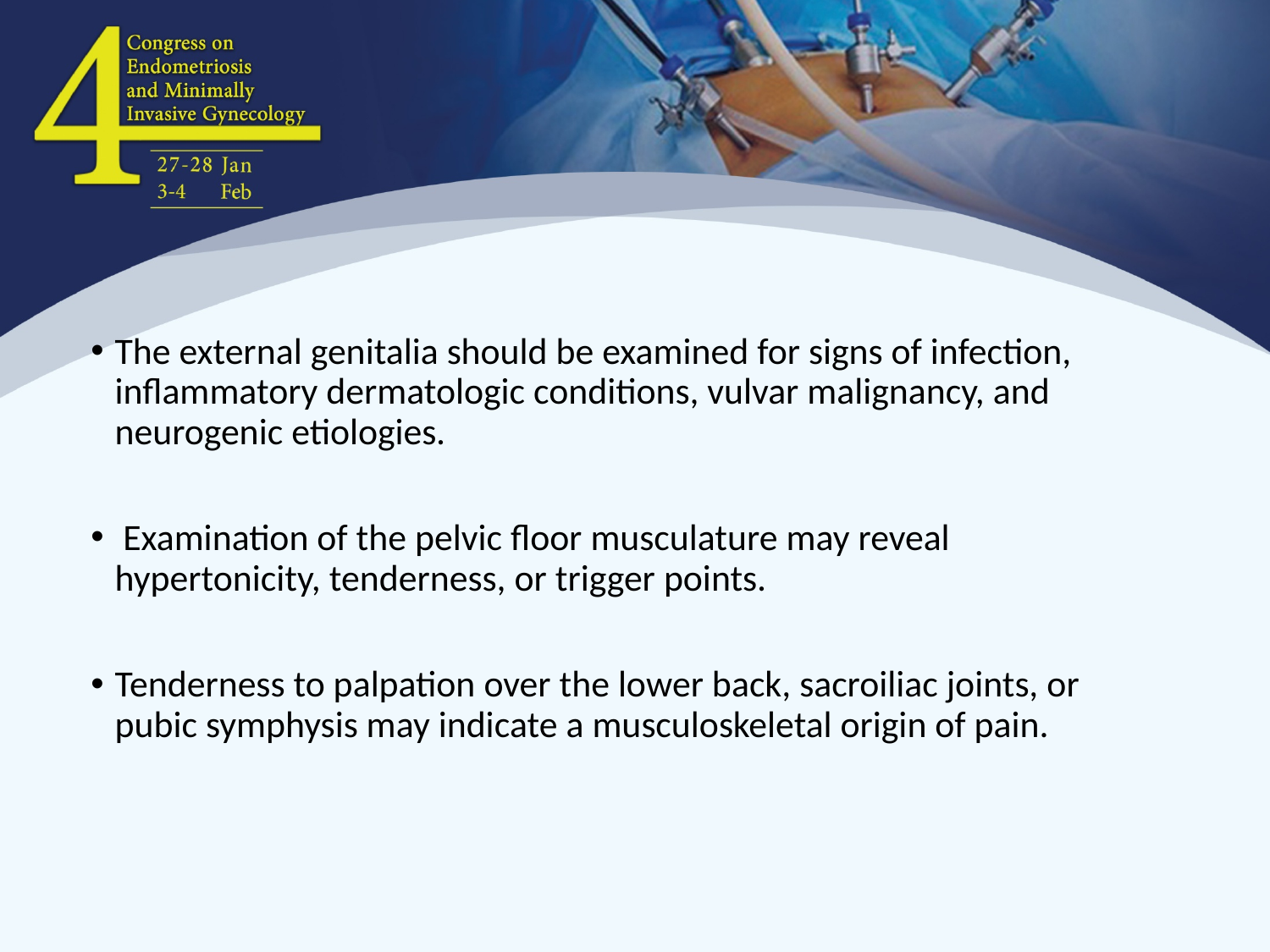

The external genitalia should be examined for signs of infection, inflammatory dermatologic conditions, vulvar malignancy, and neurogenic etiologies.

 Examination of the pelvic floor musculature may reveal hypertonicity, tenderness, or trigger points.

Tenderness to palpation over the lower back, sacroiliac joints, or pubic symphysis may indicate a musculoskeletal origin of pain.